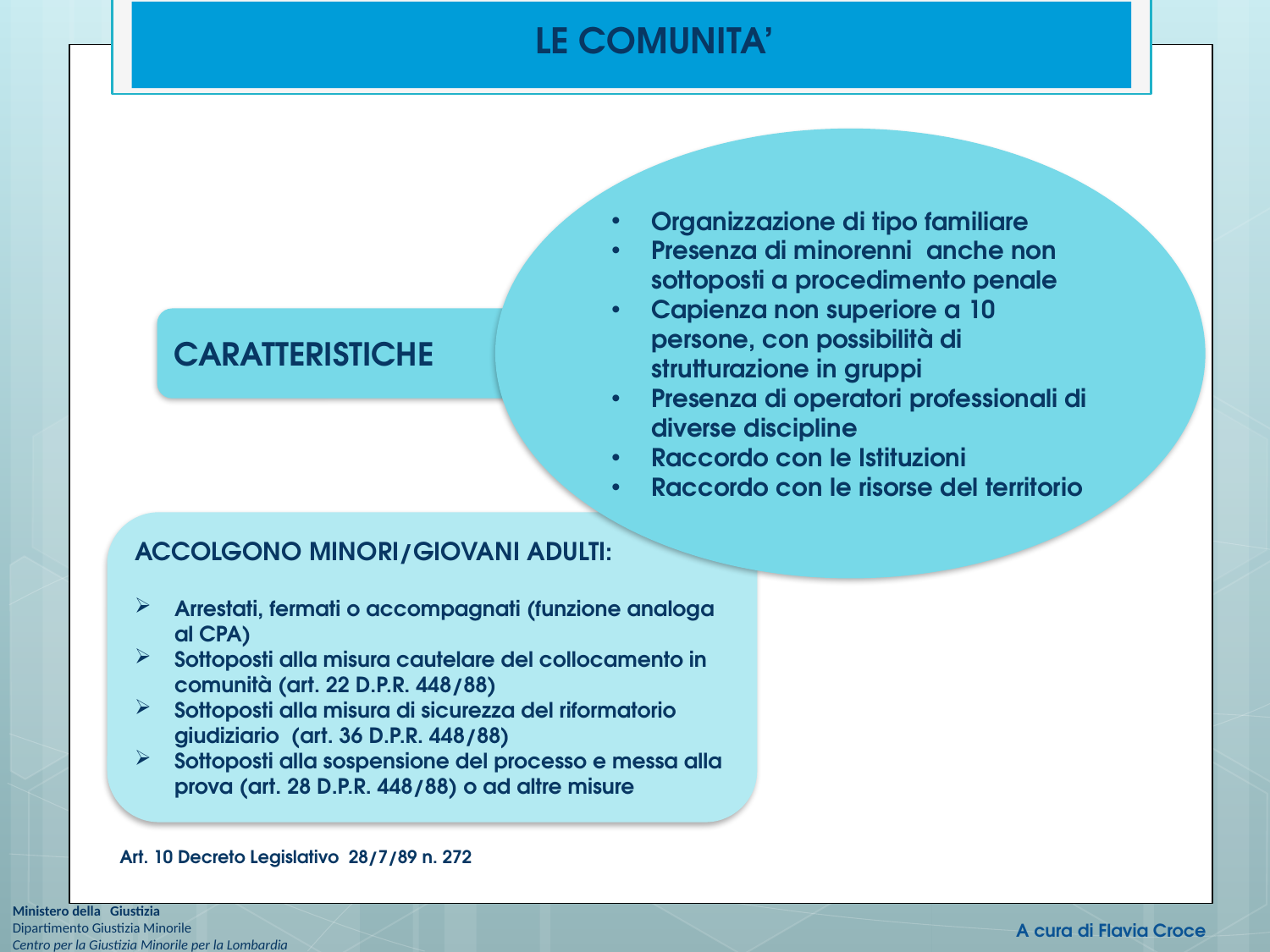

LE COMUNITA’
Organizzazione di tipo familiare
Presenza di minorenni  anche non sottoposti a procedimento penale
Capienza non superiore a 10 persone, con possibilità di strutturazione in gruppi
Presenza di operatori professionali di diverse discipline
Raccordo con le Istituzioni
Raccordo con le risorse del territorio
CARATTERISTICHE

ACCOLGONO MINORI/GIOVANI ADULTI:

Arrestati, fermati o accompagnati (funzione analoga al CPA)
Sottoposti alla misura cautelare del collocamento in comunità (art. 22 D.P.R. 448/88)
Sottoposti alla misura di sicurezza del riformatorio giudiziario  (art. 36 D.P.R. 448/88)
Sottoposti alla sospensione del processo e messa alla prova (art. 28 D.P.R. 448/88) o ad altre misure

Art. 10 Decreto Legislativo  28/7/89 n. 272
Ministero della   Giustizia
Dipartimento Giustizia Minorile
Centro per la Giustizia Minorile per la Lombardia
A cura di Flavia Croce